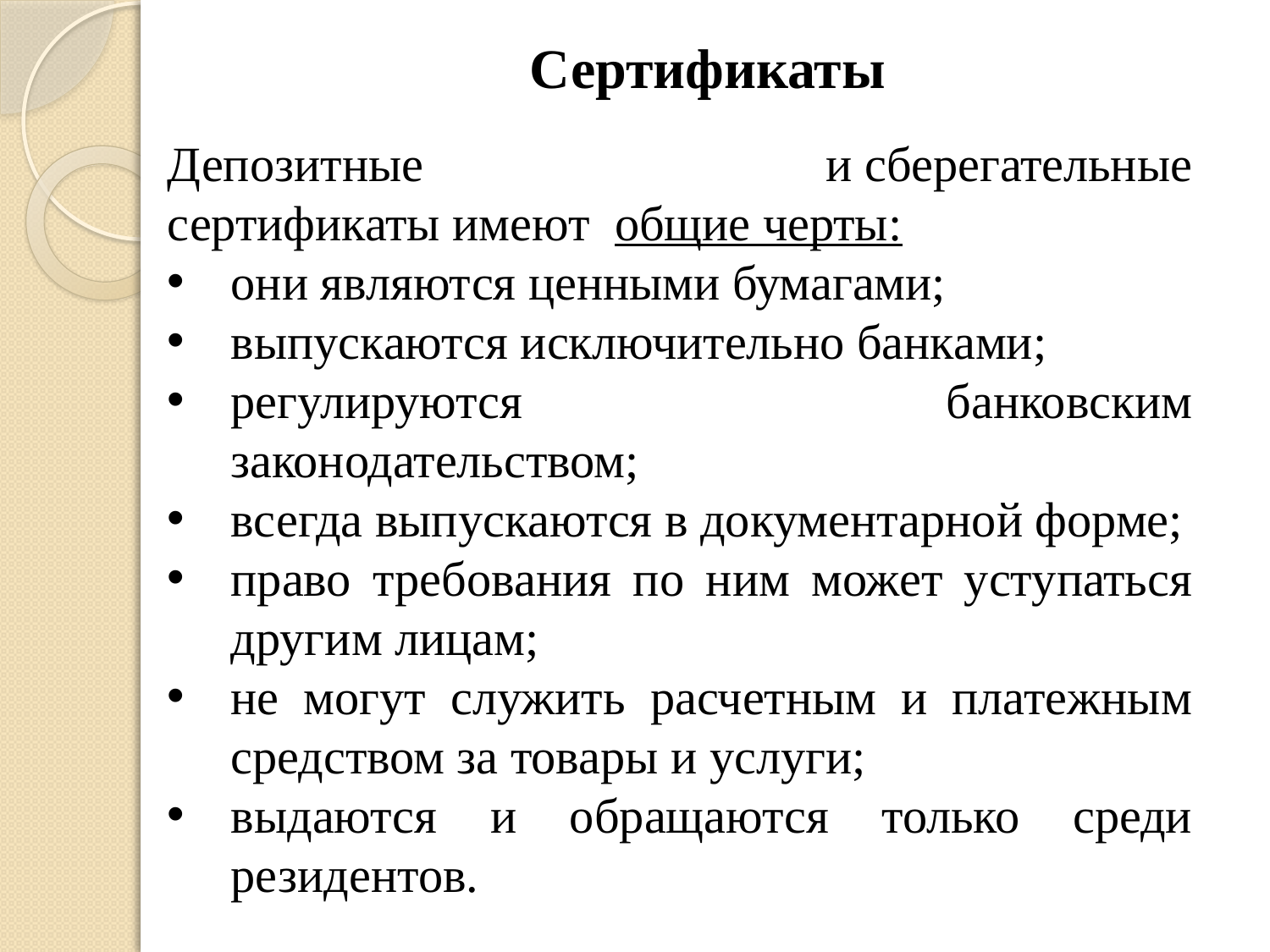

# Сертификаты
Депозитные  и сберегательные сертификаты имеют  общие черты:
они являются ценными бумагами;
выпускаются исключительно банками;
регулируются банковским законодательством;
всегда выпускаются в документарной форме;
право требования по ним может уступаться другим лицам;
не могут служить расчетным и платежным средством за товары и услуги;
выдаются и обращаются только среди резидентов.